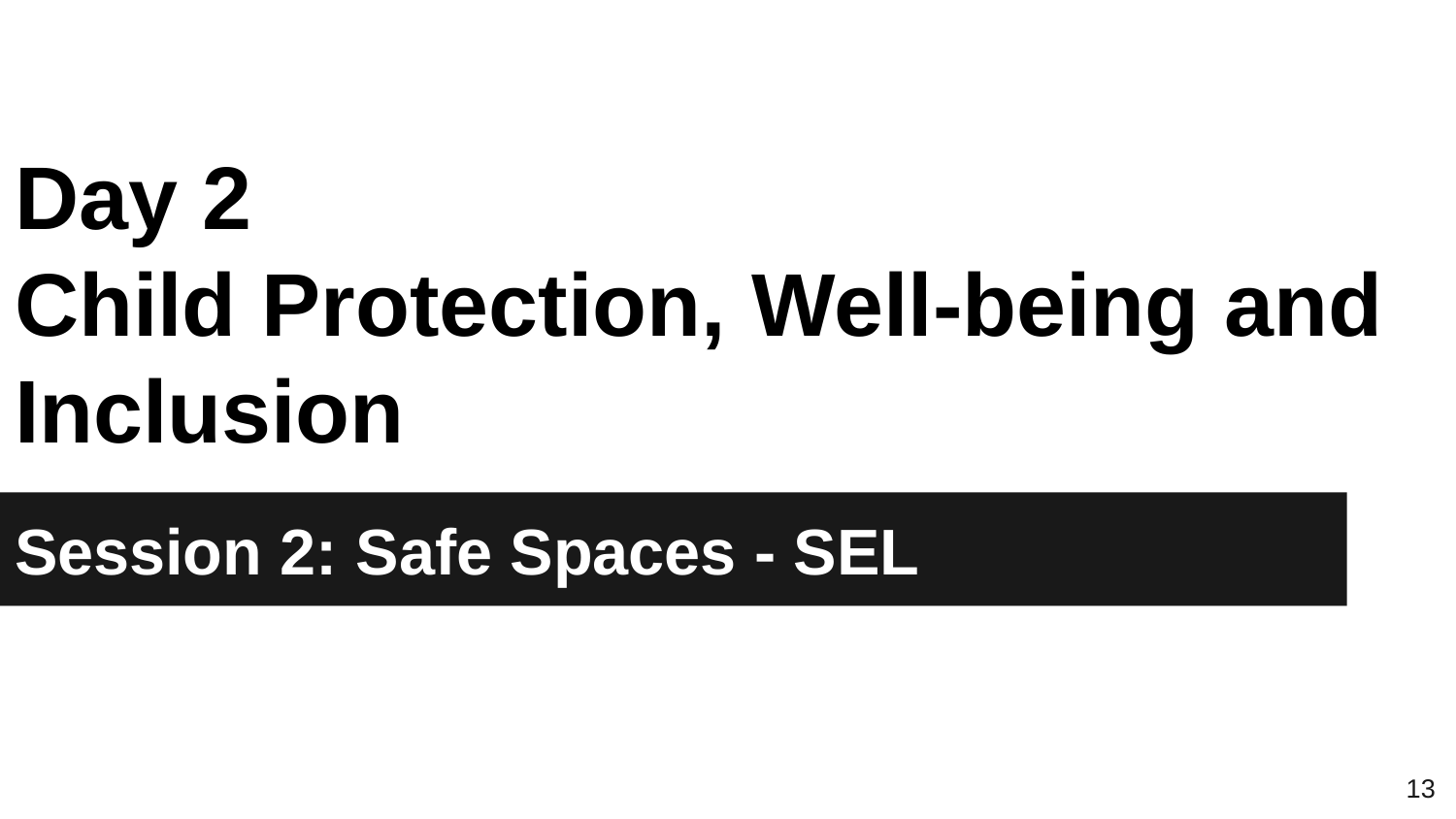

# Day 2 Child Protection, Well-being and Inclusion
Session 2: Safe Spaces - SEL
13